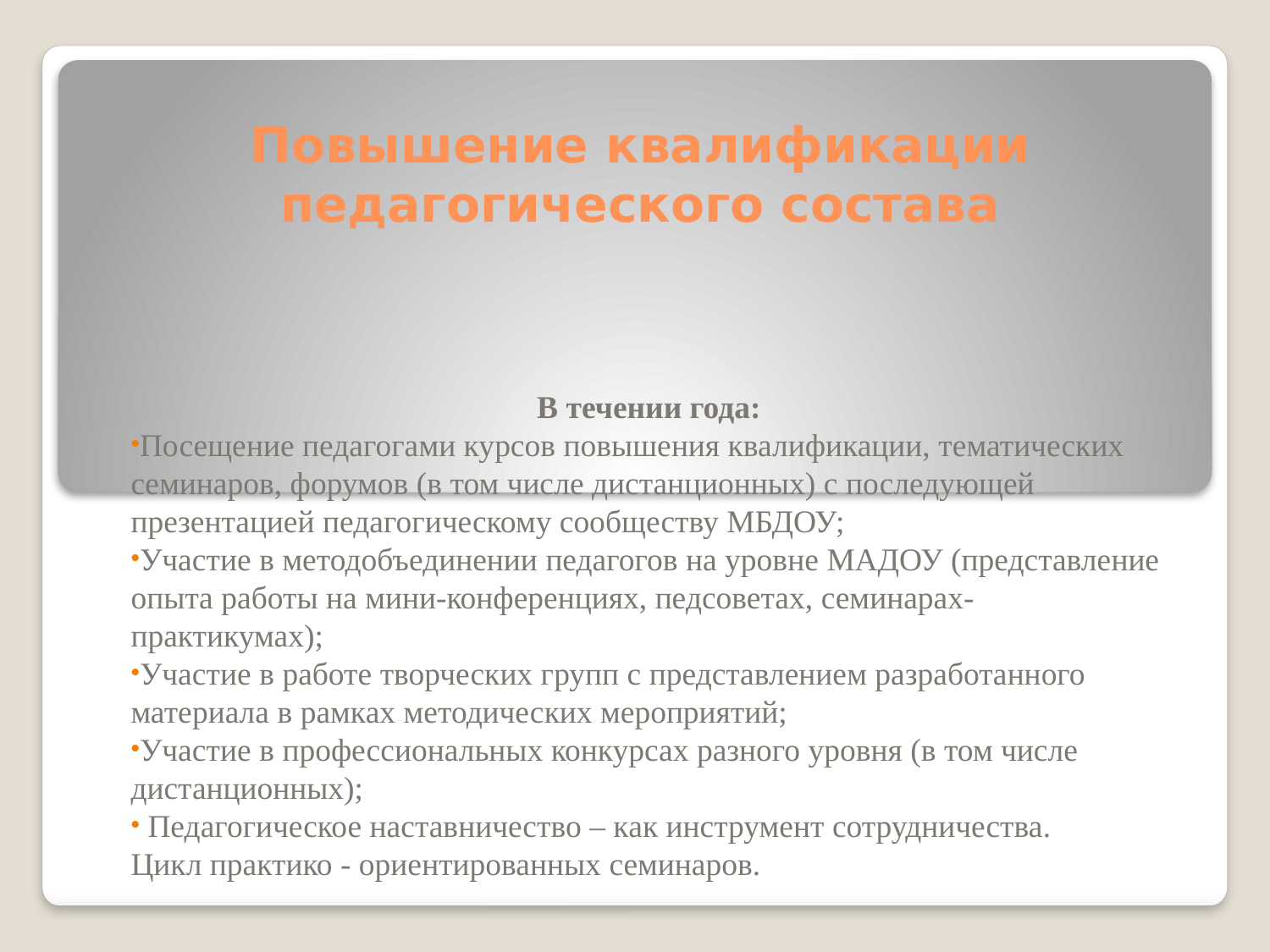

# Повышение квалификации педагогического состава
В течении года:
Посещение педагогами курсов повышения квалификации, тематических семинаров, форумов (в том числе дистанционных) с последующей презентацией педагогическому сообществу МБДОУ;
Участие в методобъединении педагогов на уровне МАДОУ (представление опыта работы на мини-конференциях, педсоветах, семинарах-практикумах);
Участие в работе творческих групп с представлением разработанного материала в рамках методических мероприятий;
Участие в профессиональных конкурсах разного уровня (в том числе дистанционных);
 Педагогическое наставничество – как инструмент сотрудничества.
Цикл практико - ориентированных семинаров.